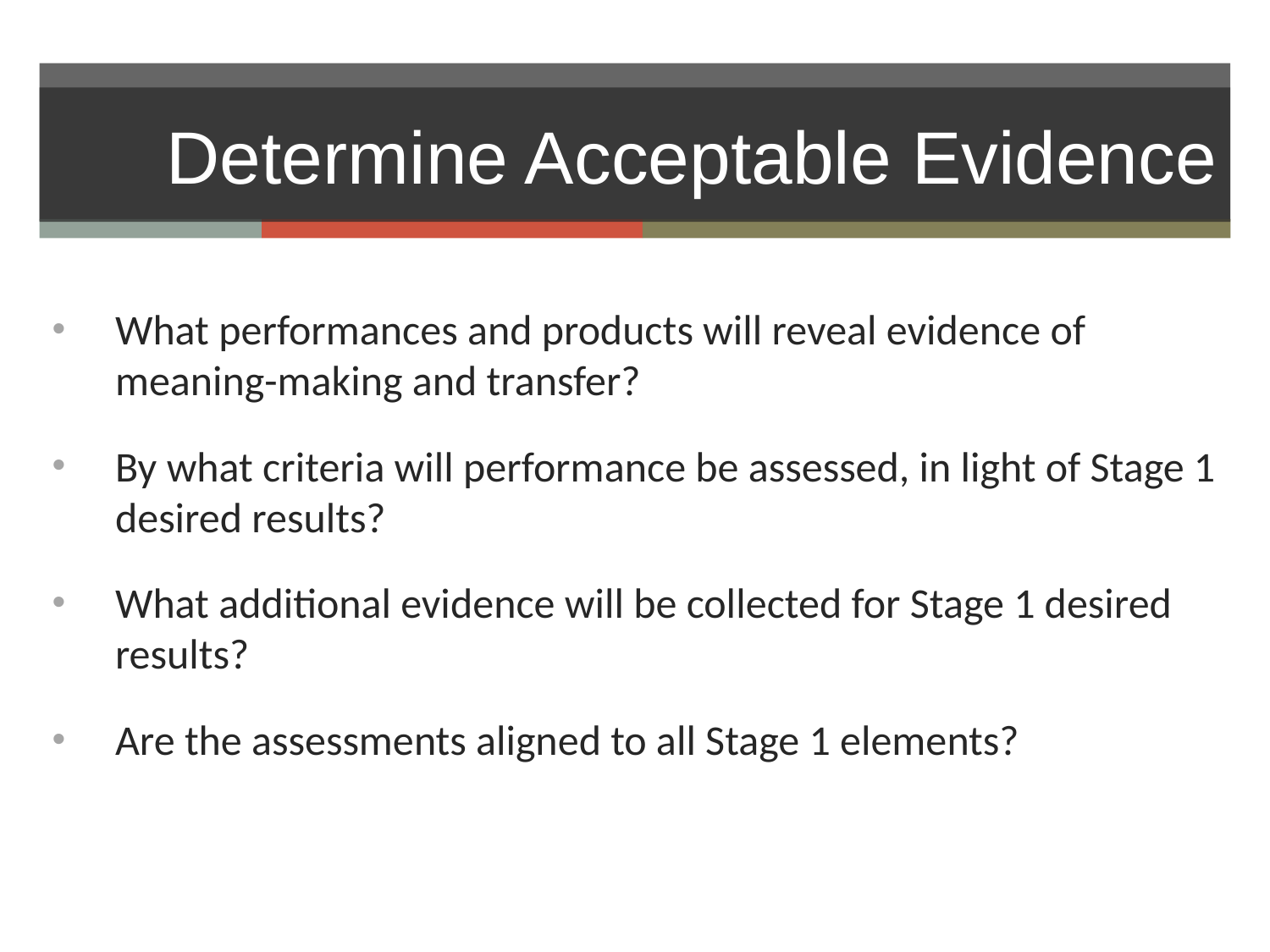

# Determine Acceptable Evidence
What performances and products will reveal evidence of meaning-making and transfer?
By what criteria will performance be assessed, in light of Stage 1 desired results?
What additional evidence will be collected for Stage 1 desired results?
Are the assessments aligned to all Stage 1 elements?